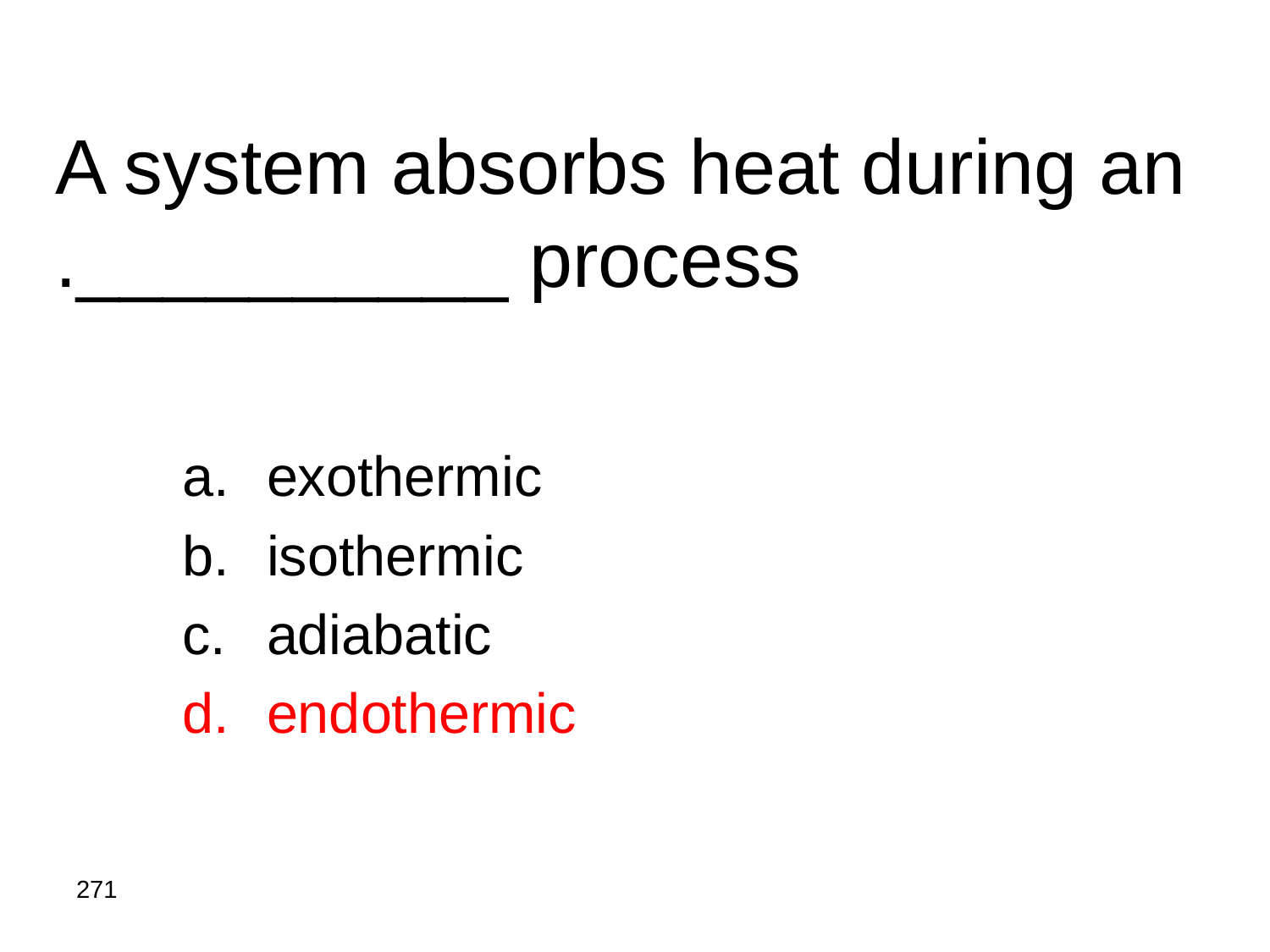

# A system absorbs heat during an __________ process.
exothermic
isothermic
adiabatic
endothermic
271